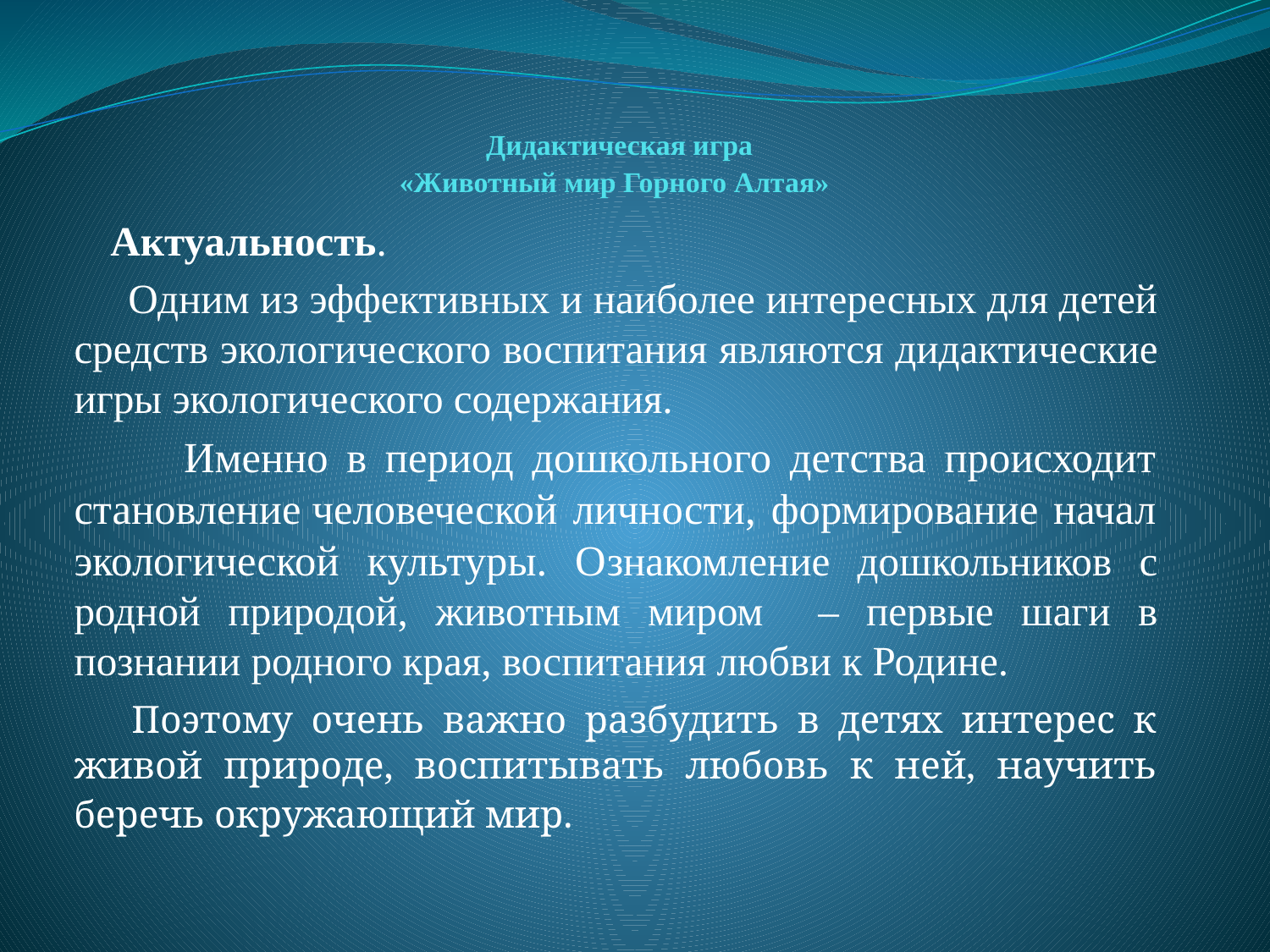

# Дидактическая игра «Животный мир Горного Алтая»
    Актуальность.
     Одним из эффективных и наиболее интересных для детей средств экологического воспитания являются дидактические игры экологического содержания.
      Именно в период дошкольного детства происходит становление человеческой личности, формирование начал экологической культуры. Ознакомление дошкольников с родной природой, животным миром  – первые шаги в познании родного края, воспитания любви к Родине.
   Поэтому очень важно разбудить в детях интерес к живой природе, воспитывать любовь к ней, научить беречь окружающий мир.